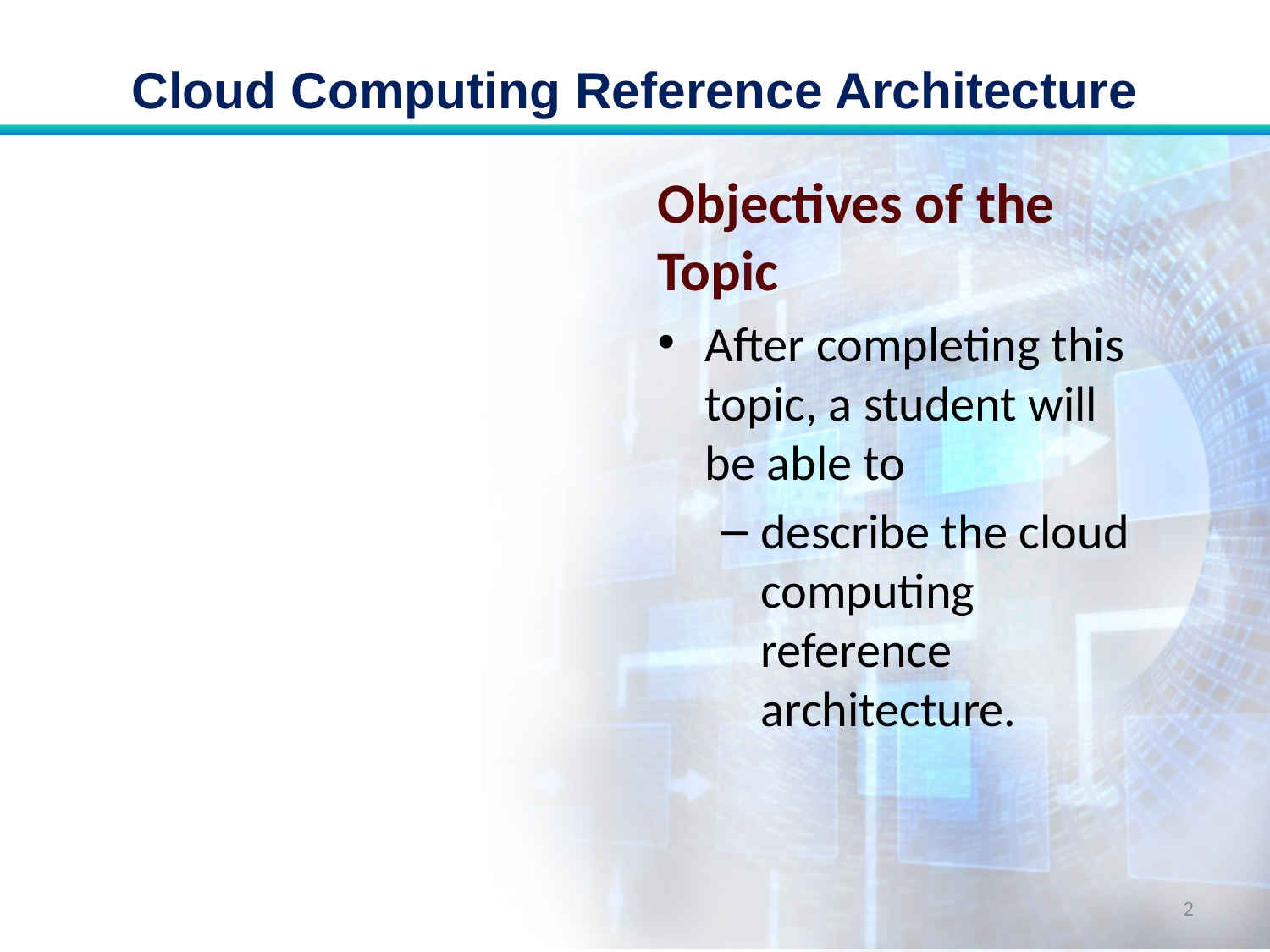

# Cloud Computing Reference Architecture
Objectives of the Topic
After completing this topic, a student will be able to
describe the cloud computing reference architecture.
2